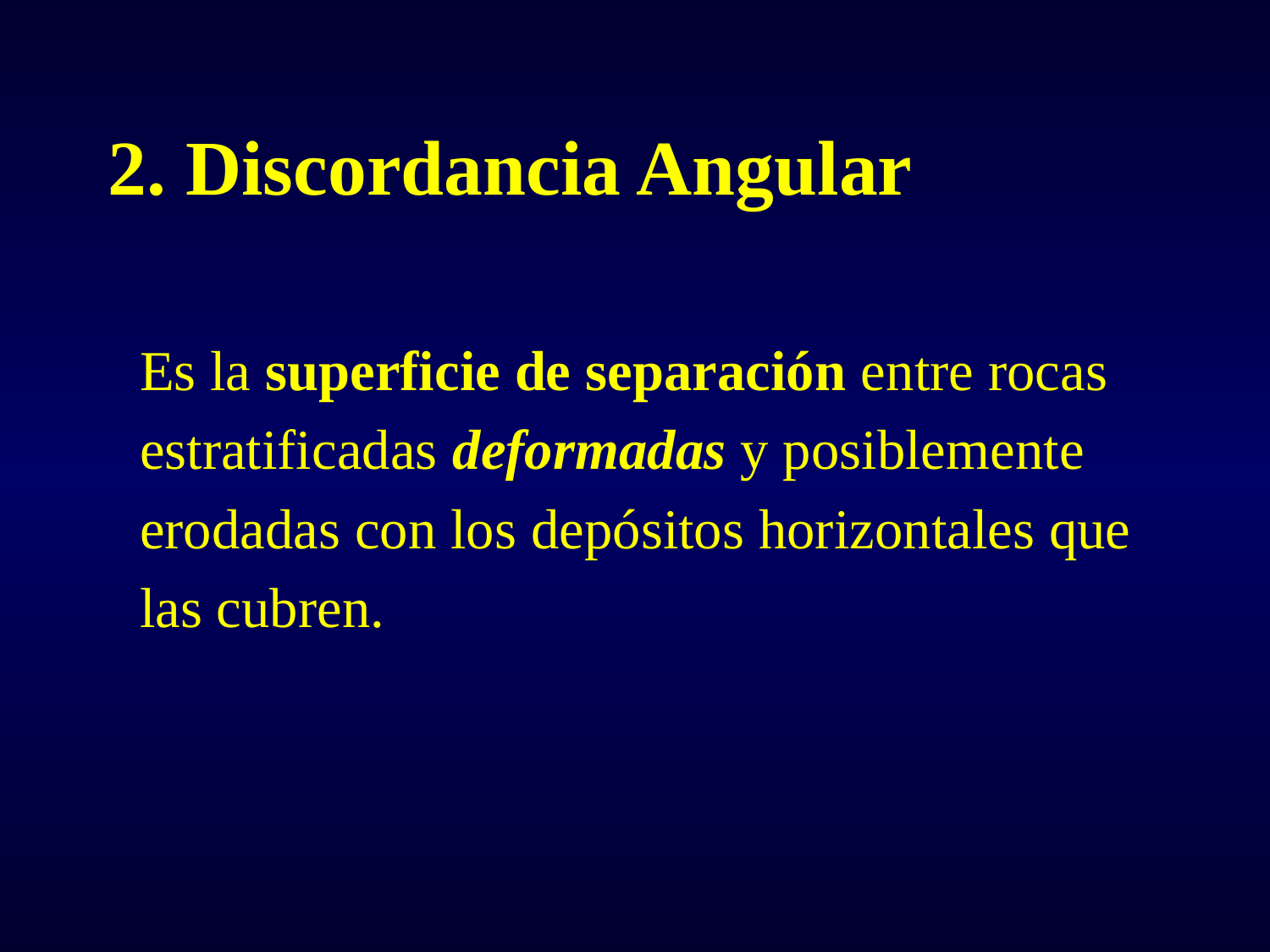

# 2. Discordancia Angular
Es la superficie de separación entre rocas
estratificadas deformadas y posiblemente
erodadas con los depósitos horizontales que
las cubren.